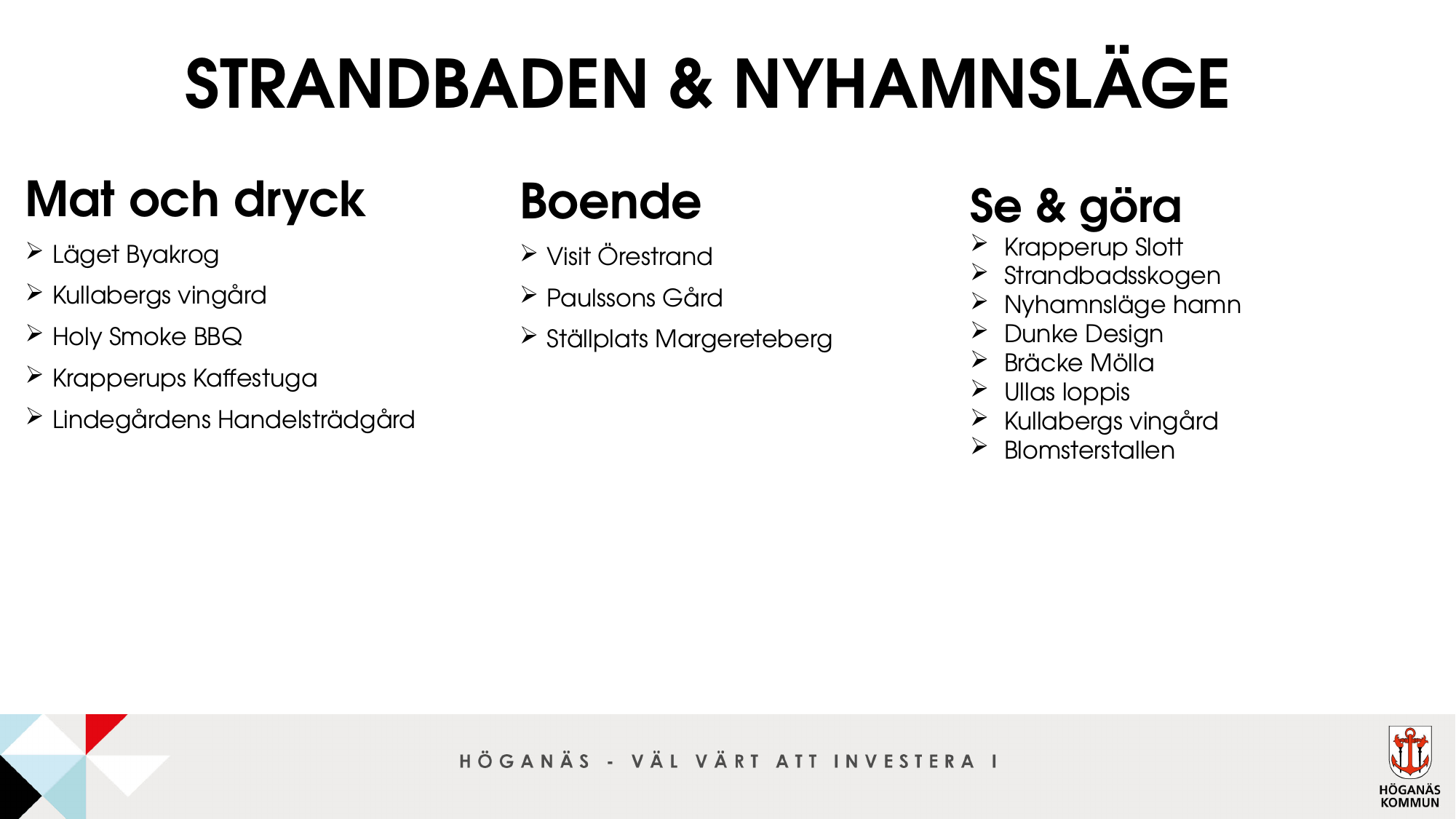

# Strandbaden & Nyhamnsläge
Mat och dryck
Läget Byakrog
Kullabergs vingård
Holy Smoke BBQ
Krapperups Kaffestuga
Lindegårdens Handelsträdgård

Boende
Visit Örestrand
Paulssons Gård
Ställplats Margereteberg
Se & göra
Krapperup Slott
Strandbadsskogen
Nyhamnsläge hamn
Dunke Design
Bräcke Mölla
Ullas loppis
Kullabergs vingård
Blomsterstallen